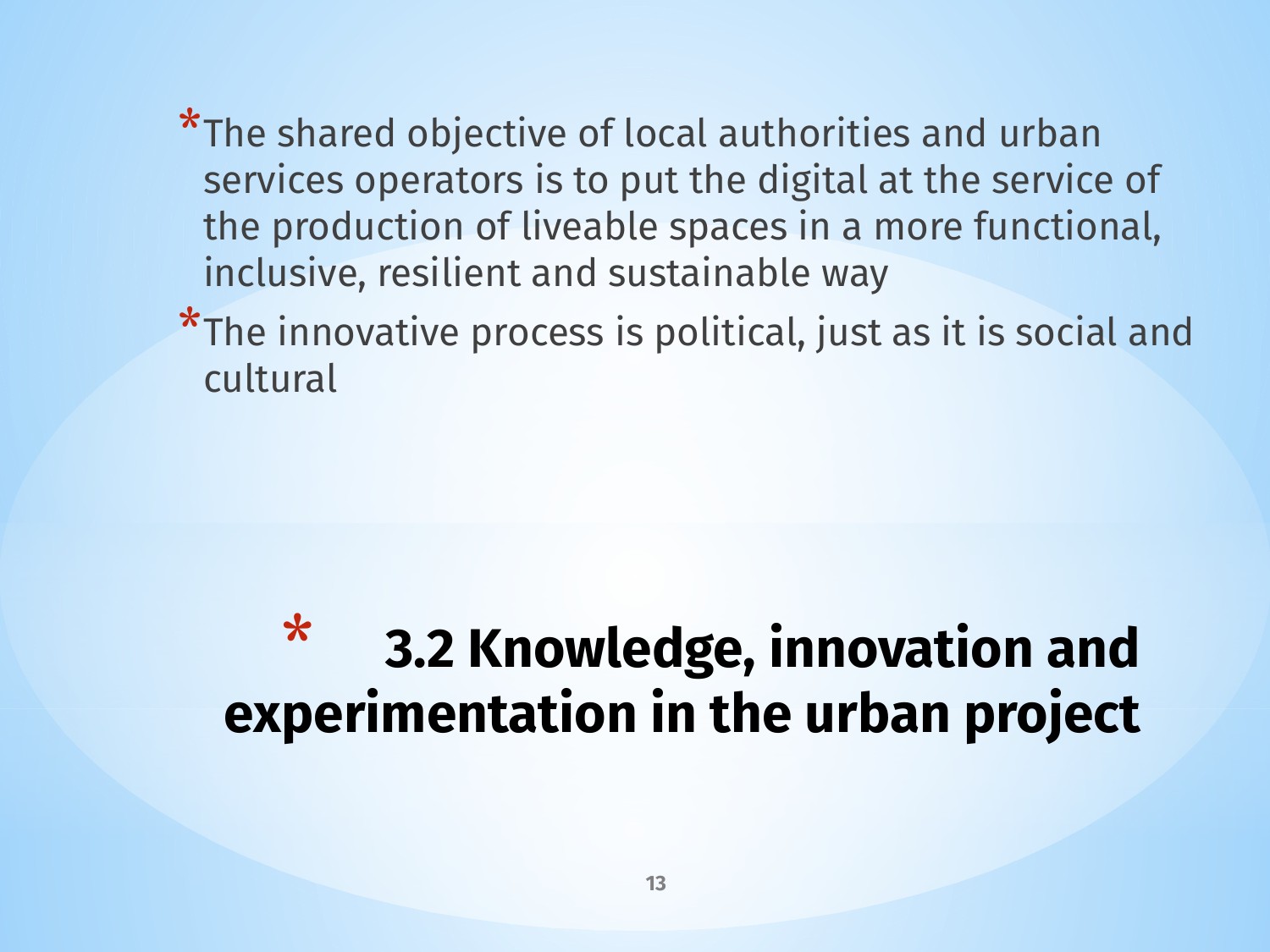

The shared objective of local authorities and urban services operators is to put the digital at the service of the production of liveable spaces in a more functional, inclusive, resilient and sustainable way
The innovative process is political, just as it is social and cultural
# 3.2 Knowledge, innovation and experimentation in the urban project
13